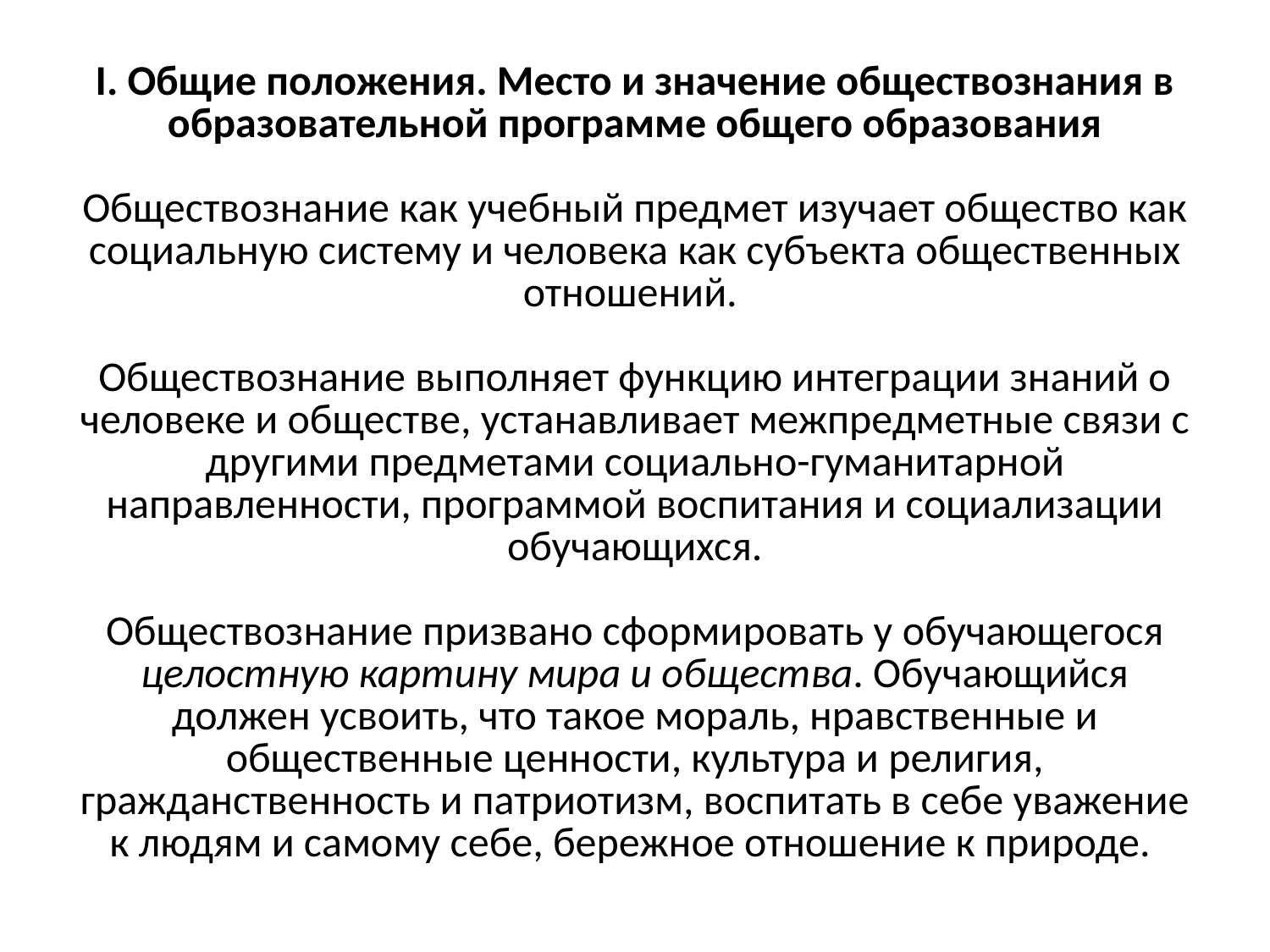

# I. Общие положения. Место и значение обществознания в образовательной программе общего образования Обществознание как учебный предмет изучает общество как социальную систему и человека как субъекта общественных отношений. Обществознание выполняет функцию интеграции знаний о человеке и обществе, устанавливает межпредметные связи с другими предметами социально-гуманитарной направленности, программой воспитания и социализации обучающихся. Обществознание призвано сформировать у обучающегося целостную картину мира и общества. Обучающийся должен усвоить, что такое мораль, нравственные и общественные ценности, культура и религия, гражданственность и патриотизм, воспитать в себе уважение к людям и самому себе, бережное отношение к природе.